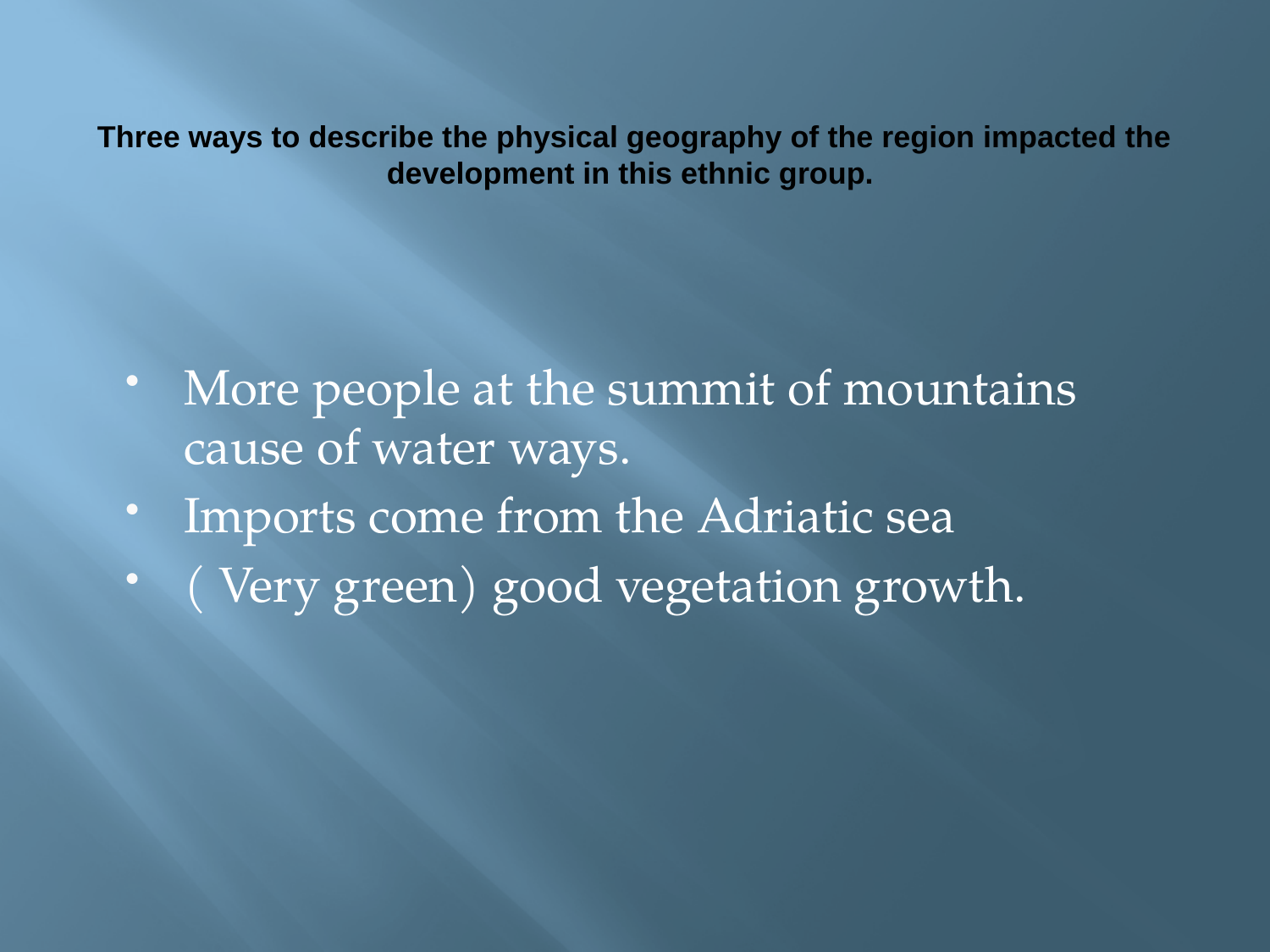

# Three ways to describe the physical geography of the region impacted the development in this ethnic group.
More people at the summit of mountains  cause of water ways.
Imports come from the Adriatic sea
( Very green) good vegetation growth.